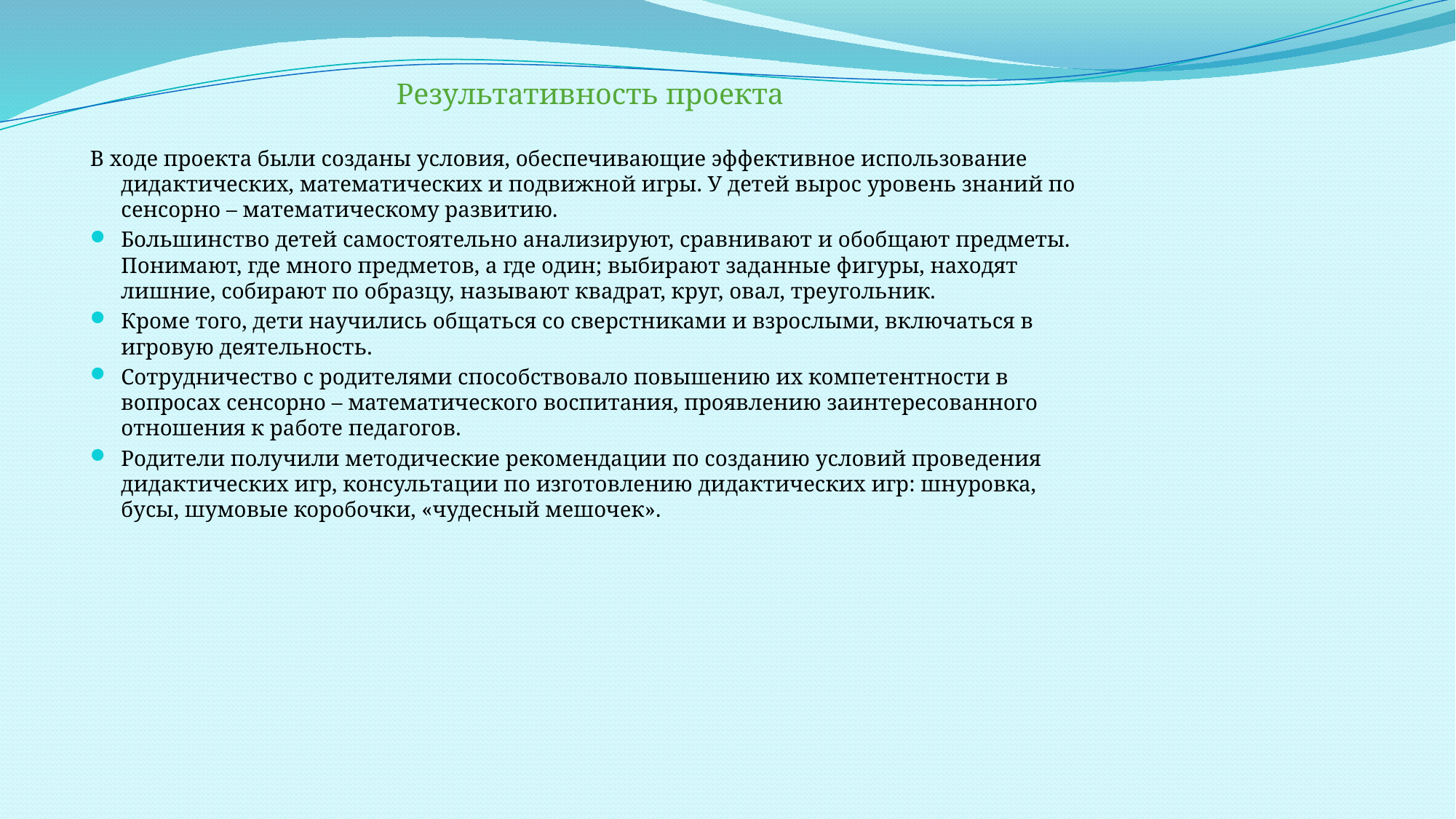

Результативность проекта

В ходе проекта были созданы условия, обеспечивающие эффективное использование дидактических, математических и подвижной игры. У детей вырос уровень знаний по сенсорно – математическому развитию.
Большинство детей самостоятельно анализируют, сравнивают и обобщают предметы. Понимают, где много предметов, а где один; выбирают заданные фигуры, находят лишние, собирают по образцу, называют квадрат, круг, овал, треугольник.
Кроме того, дети научились общаться со сверстниками и взрослыми, включаться в игровую деятельность.
Сотрудничество с родителями способствовало повышению их компетентности в вопросах сенсорно – математического воспитания, проявлению заинтересованного отношения к работе педагогов.
Родители получили методические рекомендации по созданию условий проведения дидактических игр, консультации по изготовлению дидактических игр: шнуровка, бусы, шумовые коробочки, «чудесный мешочек».